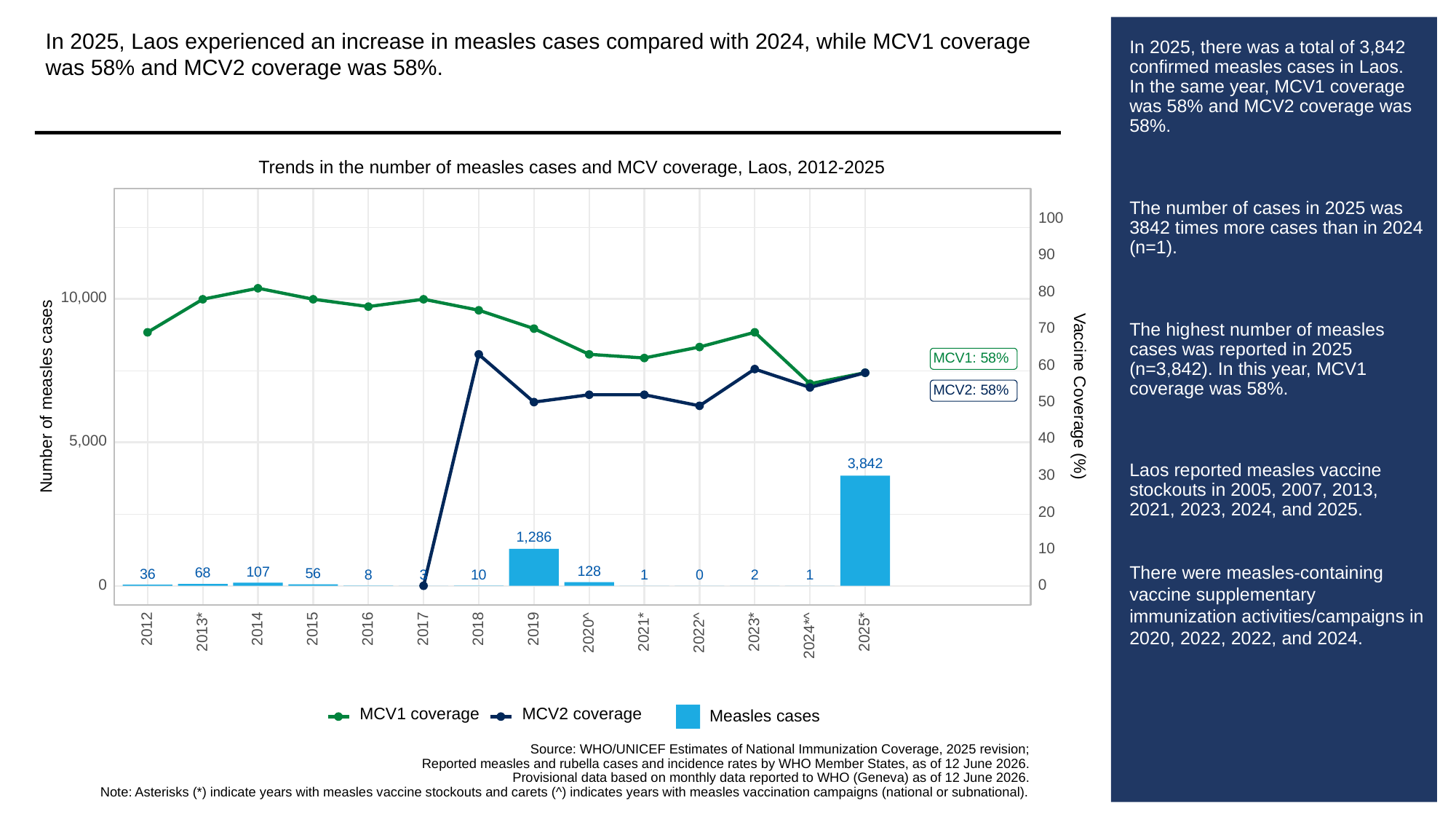

In 2025, Laos experienced an increase in measles cases compared with 2024, while MCV1 coverage was 58% and MCV2 coverage was 58%.
# In 2025, there was a total of 3,842 confirmed measles cases in Laos. In the same year, MCV1 coverage was 58% and MCV2 coverage was 58%.

The number of cases in 2025 was 3842 times more cases than in 2024 (n=1).

The highest number of measles cases was reported in 2025 (n=3,842). In this year, MCV1 coverage was 58%.

Laos reported measles vaccine stockouts in 2005, 2007, 2013, 2021, 2023, 2024, and 2025.

There were measles-containing vaccine supplementary immunization activities/campaigns in 2020, 2022, 2022, and 2024.

Trends in the number of measles cases and MCV coverage, Laos, 2012-2025

100

90

80

10,000

70

MCV1: 58%

60

MCV2: 58%
Vaccine Coverage (%)
Number of measles cases

50

40
5,000

3,842
30

20

1,286
10

128
107
68
56
36
10
8
3
0
2
1
1
0
0

2012
2014
2015
2016
2017
2018
2019
2013*
2023*
2021*
2025*
2020^
2022^
2024*^

MCV1 coverage
MCV2 coverage
Measles cases

Source: WHO/UNICEF Estimates of National Immunization Coverage, 2025 revision;
Reported measles and rubella cases and incidence rates by WHO Member States, as of 12 June 2026.
Provisional data based on monthly data reported to WHO (Geneva) as of 12 June 2026.
Note: Asterisks (*) indicate years with measles vaccine stockouts and carets (^) indicates years with measles vaccination campaigns (national or subnational).